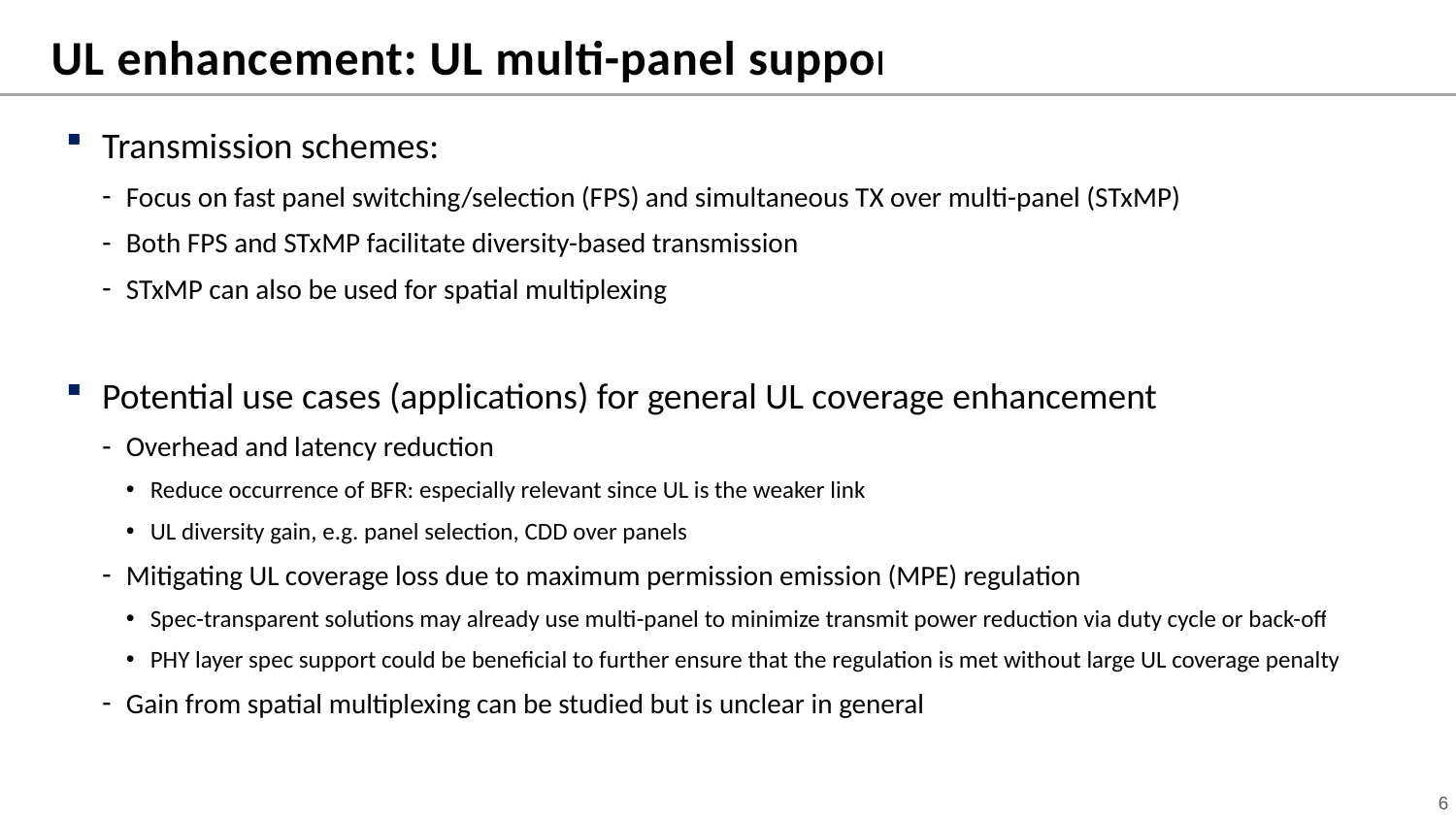

# UL enhancement: UL multi-panel support
Transmission schemes:
Focus on fast panel switching/selection (FPS) and simultaneous TX over multi-panel (STxMP)
Both FPS and STxMP facilitate diversity-based transmission
STxMP can also be used for spatial multiplexing

Potential use cases (applications) for general UL coverage enhancement
Overhead and latency reduction
Reduce occurrence of BFR: especially relevant since UL is the weaker link
UL diversity gain, e.g. panel selection, CDD over panels
Mitigating UL coverage loss due to maximum permission emission (MPE) regulation
Spec-transparent solutions may already use multi-panel to minimize transmit power reduction via duty cycle or back-off
PHY layer spec support could be beneficial to further ensure that the regulation is met without large UL coverage penalty
Gain from spatial multiplexing can be studied but is unclear in general